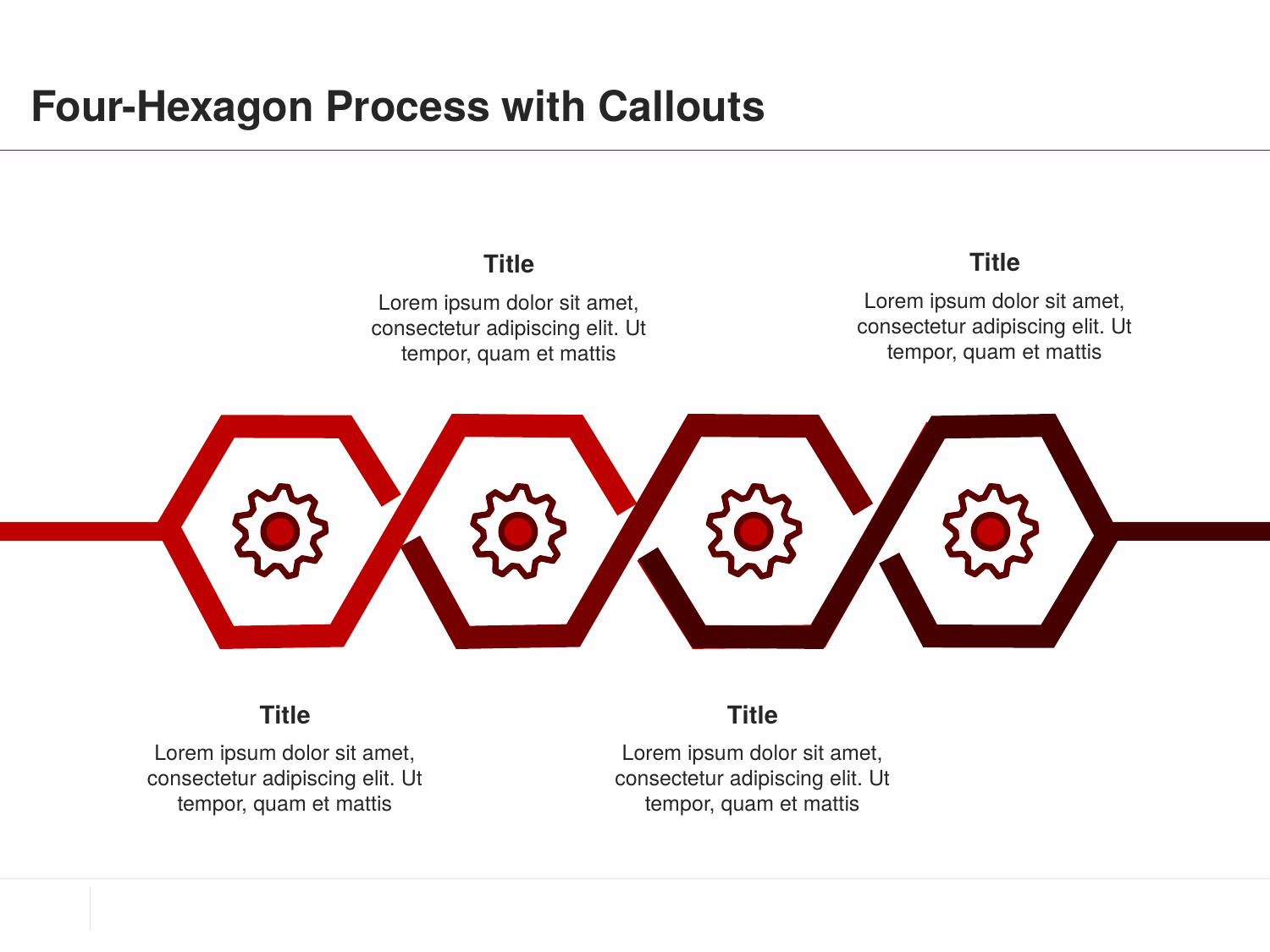

# Four-Hexagon Process with Callouts
Title
Title
Lorem ipsum dolor sit amet, consectetur adipiscing elit. Ut tempor, quam et mattis
Lorem ipsum dolor sit amet, consectetur adipiscing elit. Ut tempor, quam et mattis

Title
Title
Lorem ipsum dolor sit amet, consectetur adipiscing elit. Ut tempor, quam et mattis
Lorem ipsum dolor sit amet, consectetur adipiscing elit. Ut tempor, quam et mattis